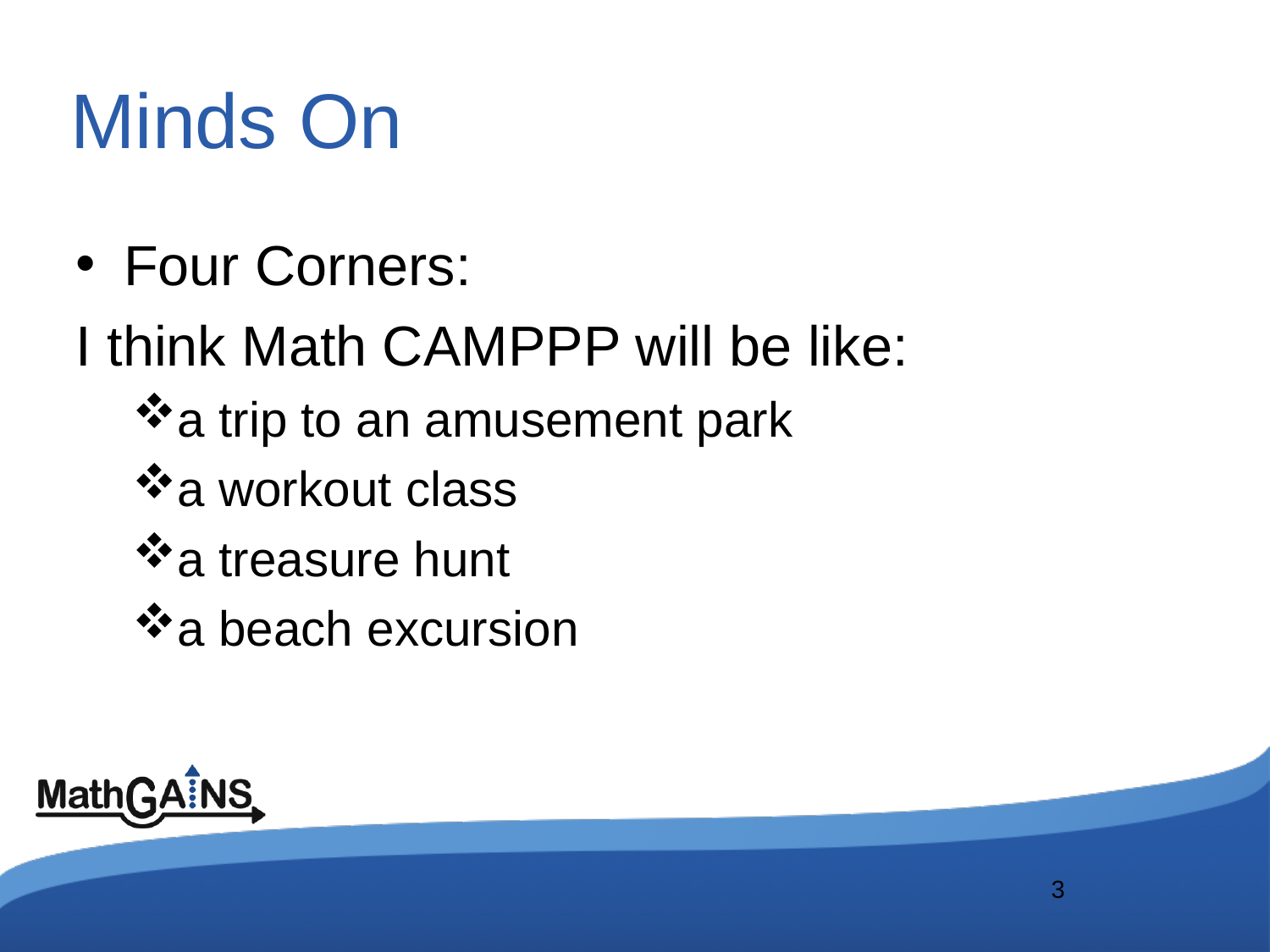

# Minds On
Four Corners:
I think Math CAMPPP will be like:
a trip to an amusement park
a workout class
a treasure hunt
a beach excursion
3